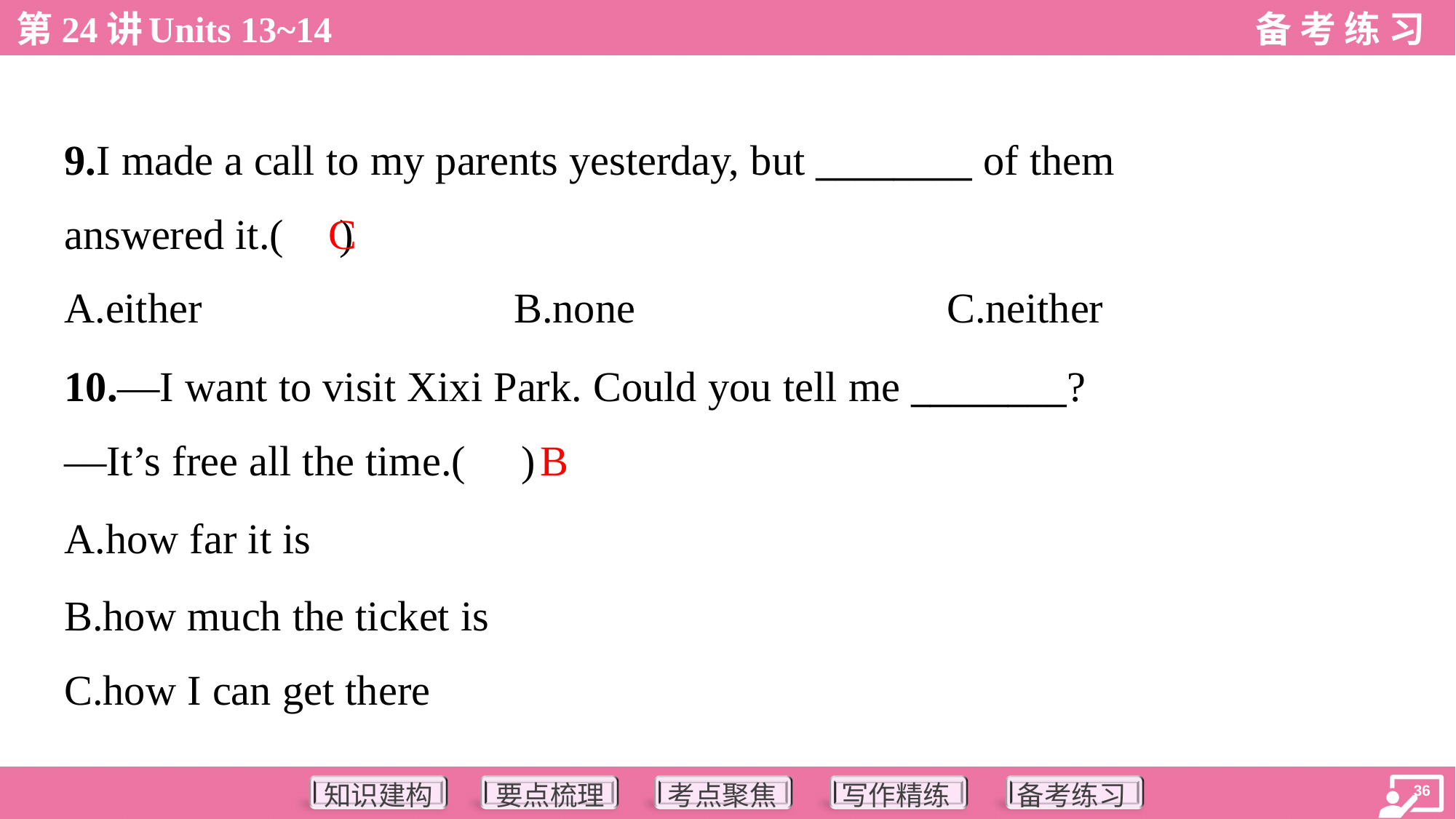

9.I made a call to my parents yesterday, but ________ of them
answered it.(     )
C
A.either	B.none	C.neither
10.—I want to visit Xixi Park. Could you tell me ________?
—It’s free all the time.(     )
B
A.how far it is
B.how much the ticket is
C.how I can get there